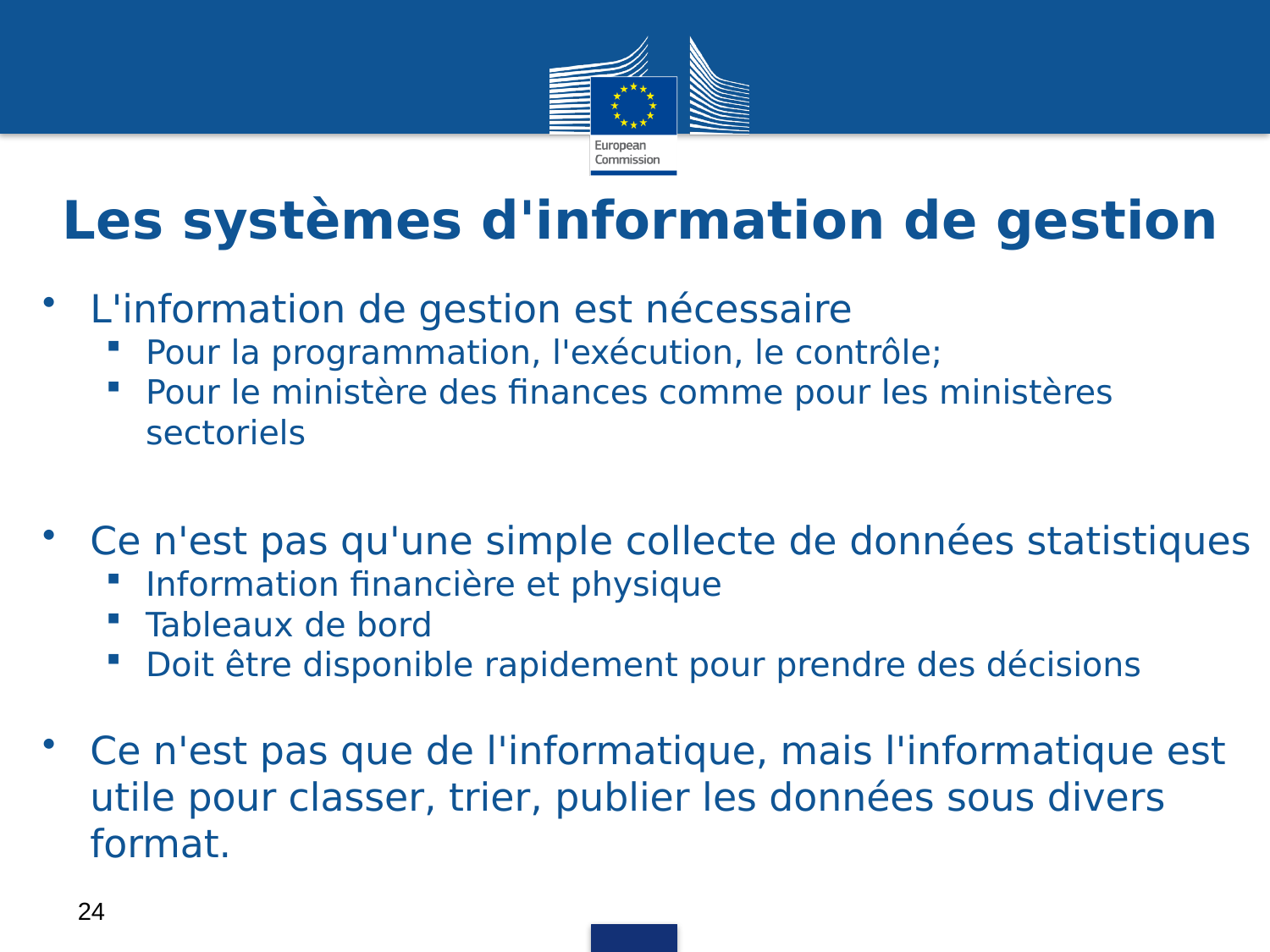

# Les systèmes d'information de gestion
L'information de gestion est nécessaire
Pour la programmation, l'exécution, le contrôle;
Pour le ministère des finances comme pour les ministères sectoriels

Ce n'est pas qu'une simple collecte de données statistiques
Information financière et physique
Tableaux de bord
Doit être disponible rapidement pour prendre des décisions

Ce n'est pas que de l'informatique, mais l'informatique est utile pour classer, trier, publier les données sous divers format.

24